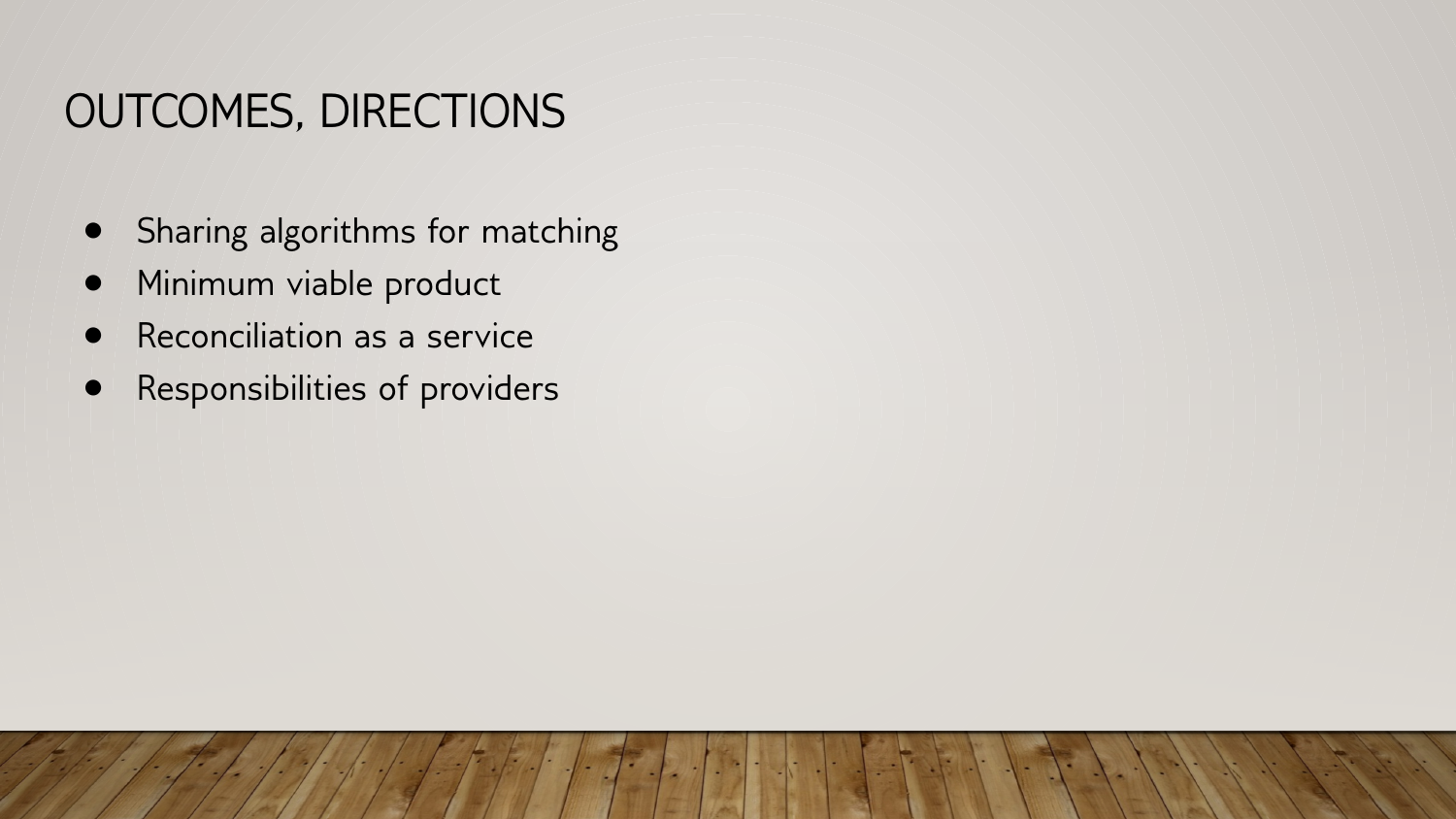

# Outcomes, directions
Sharing algorithms for matching
Minimum viable product
Reconciliation as a service
Responsibilities of providers